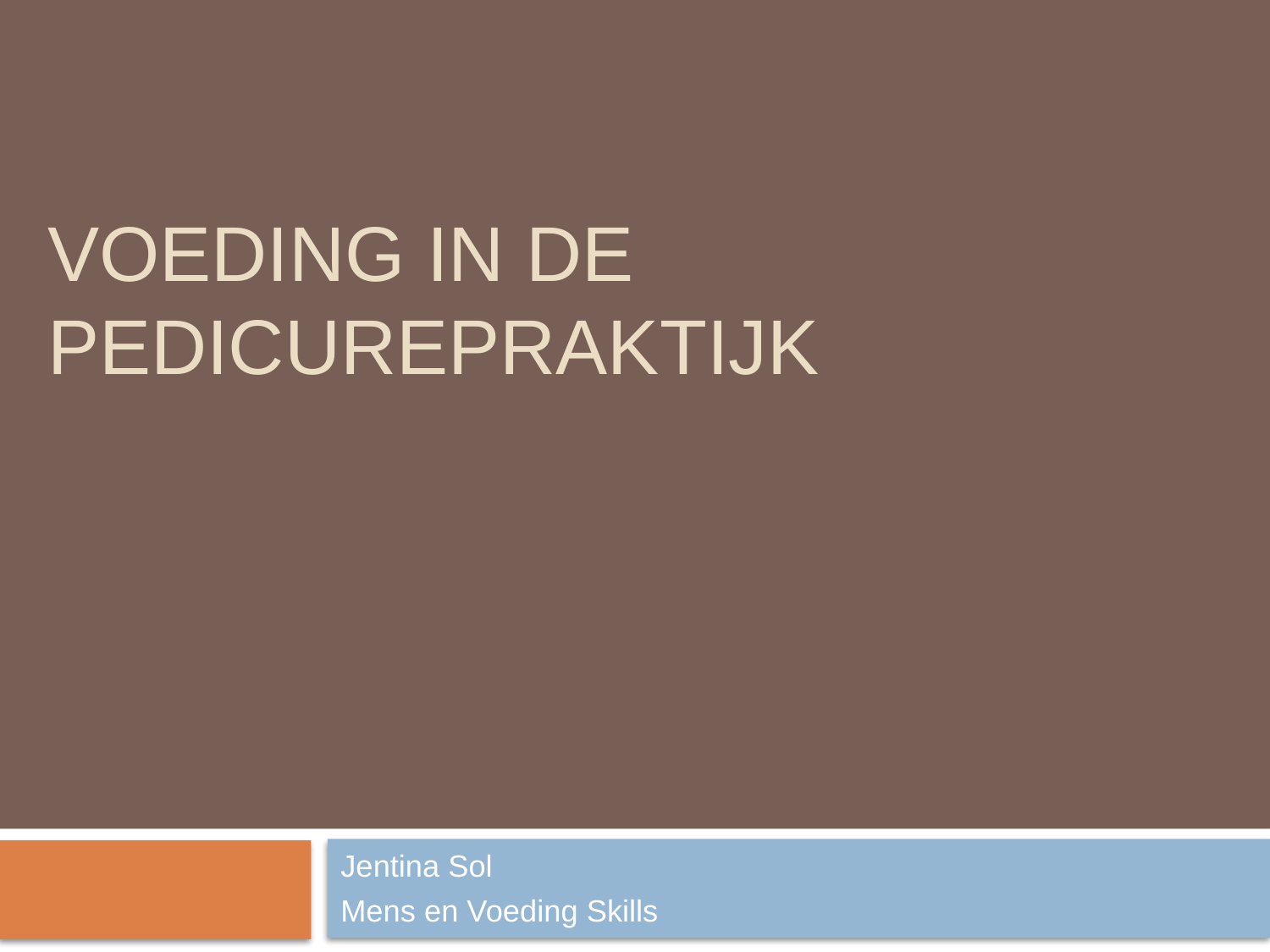

# Voeding in de pedicurepraktijk
Jentina Sol
Mens en Voeding Skills